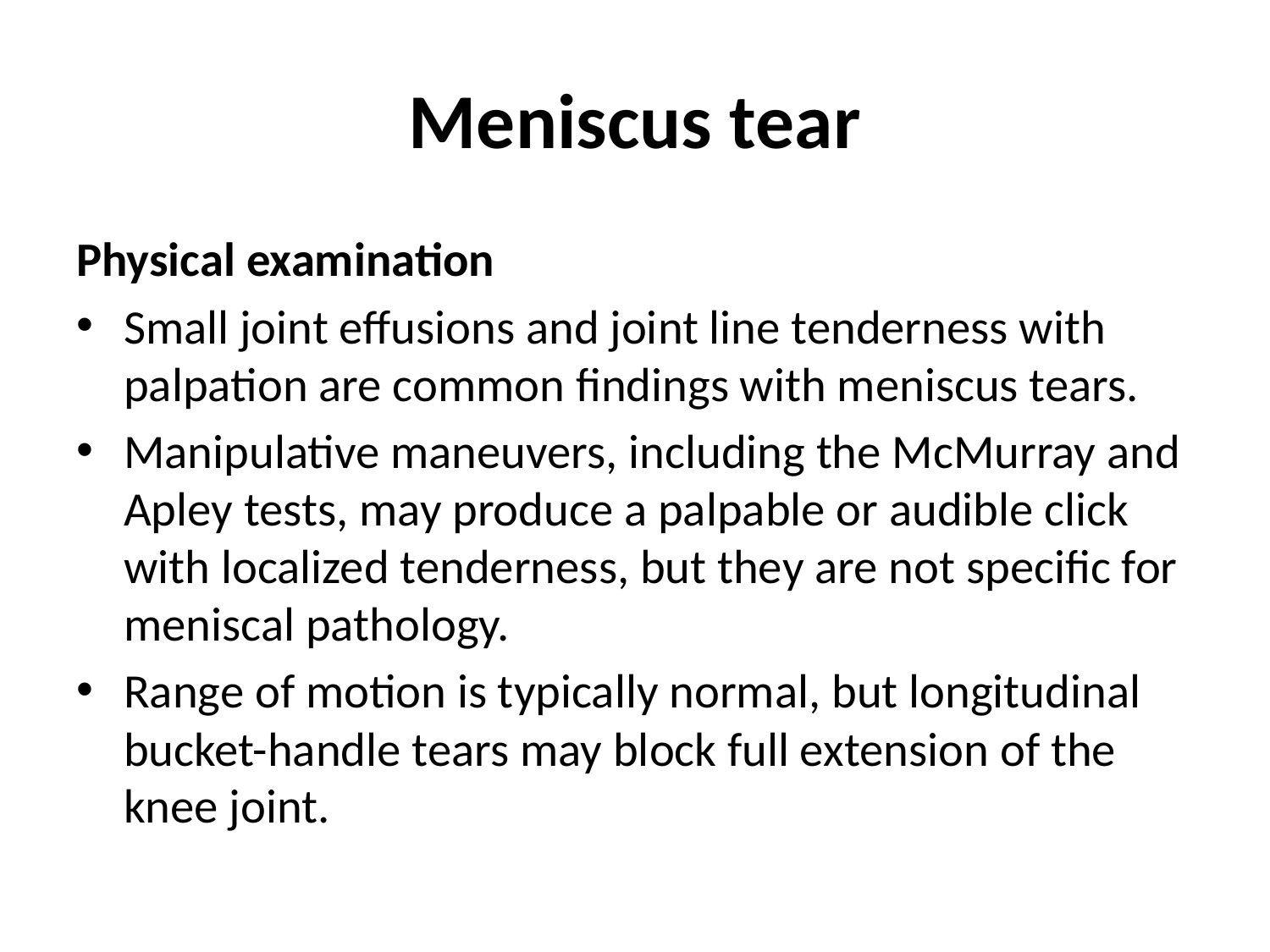

# Meniscus tear
Physical examination
Small joint effusions and joint line tenderness with palpation are common findings with meniscus tears.
Manipulative maneuvers, including the McMurray and Apley tests, may produce a palpable or audible click with localized tenderness, but they are not specific for meniscal pathology.
Range of motion is typically normal, but longitudinal bucket-handle tears may block full extension of the knee joint.